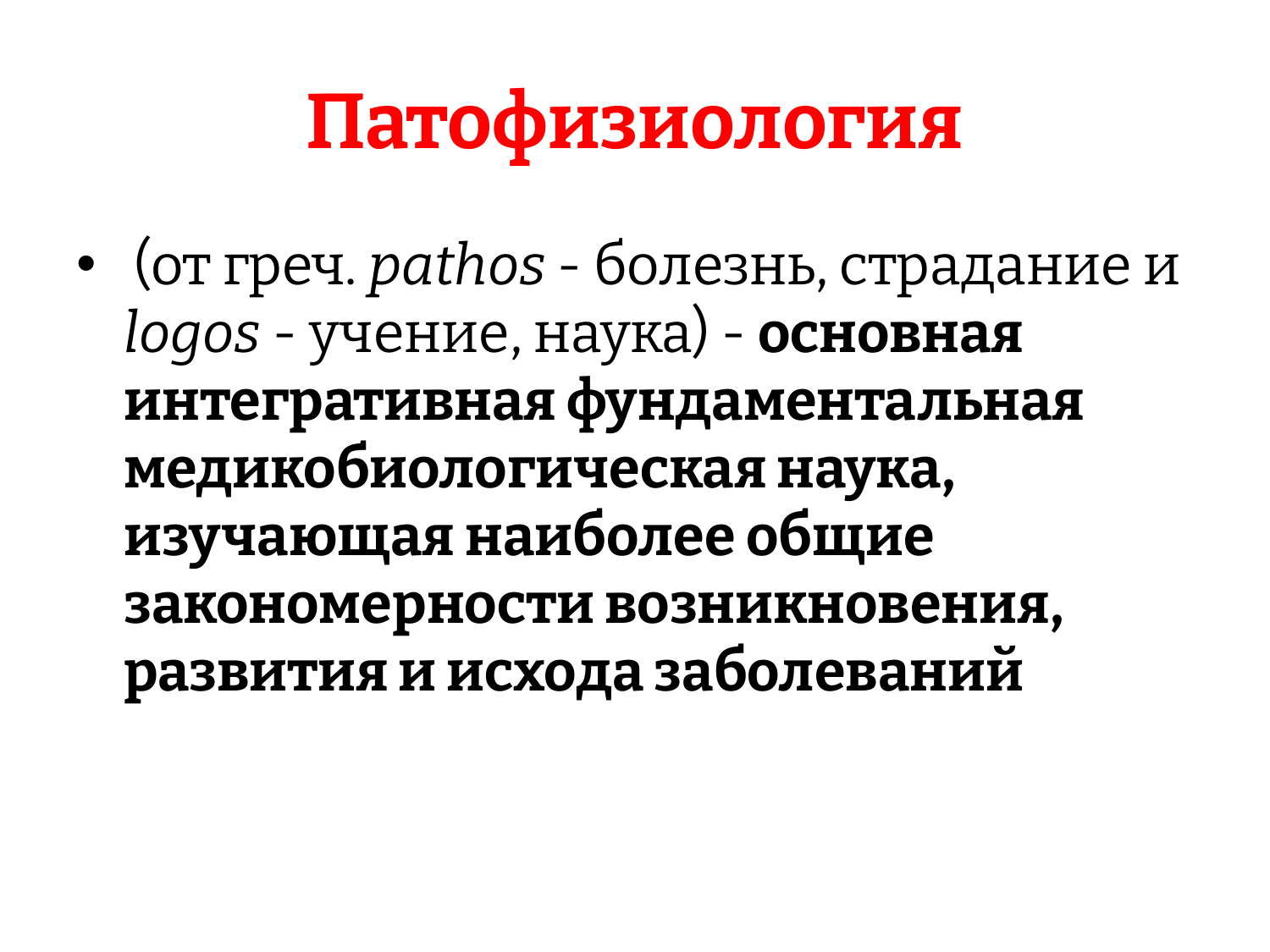

# Патофизиология
 (от греч. pathos - болезнь, страдание и logos - учение, наука) - основная интегративная фундаментальная медикобиологическая наука, изучающая наиболее общие закономерности возникновения, развития и исхода заболеваний